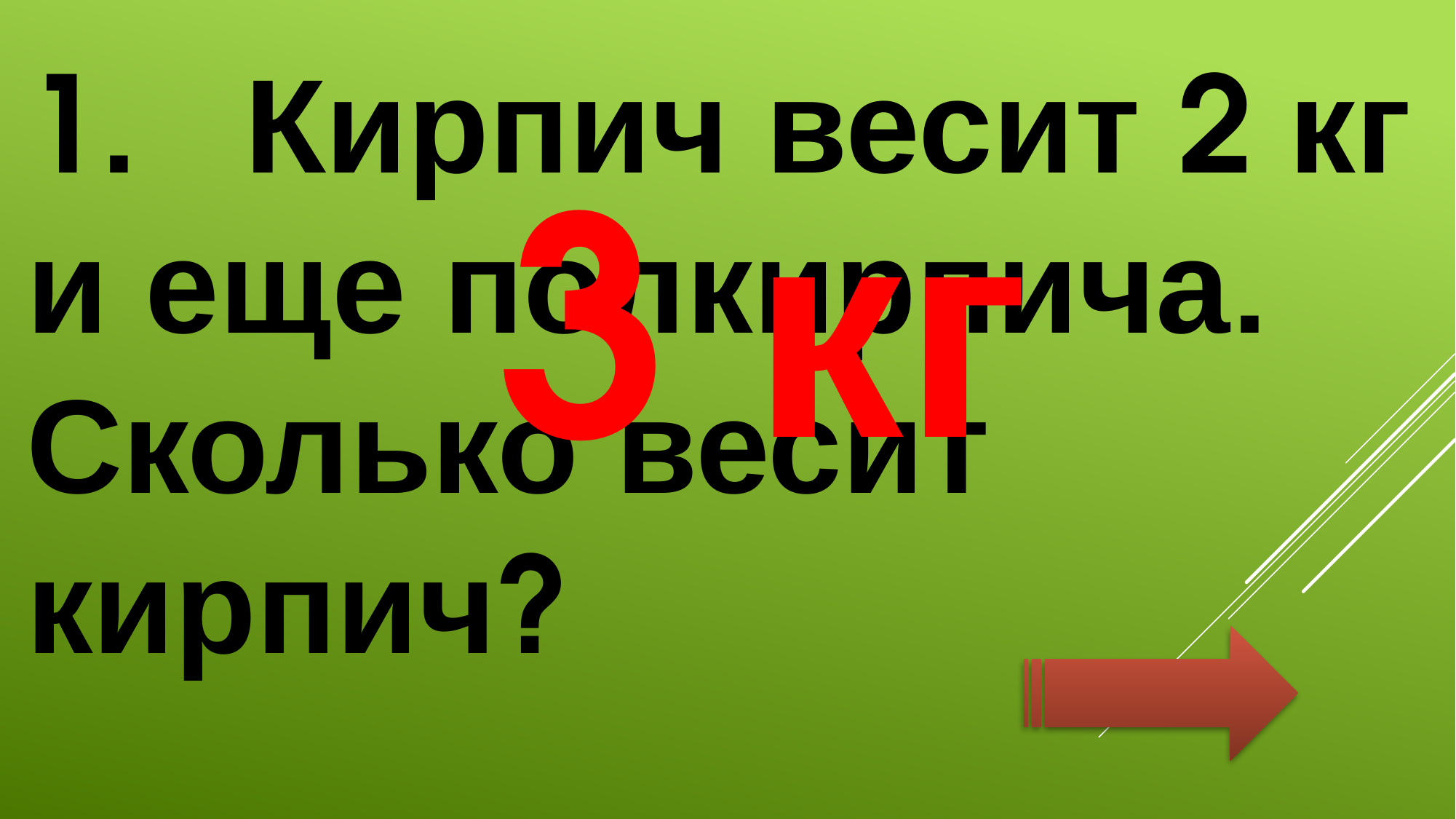

1.	Кирпич весит 2 кг и еще полкирпича. Сколько весит кирпич?
3 кг